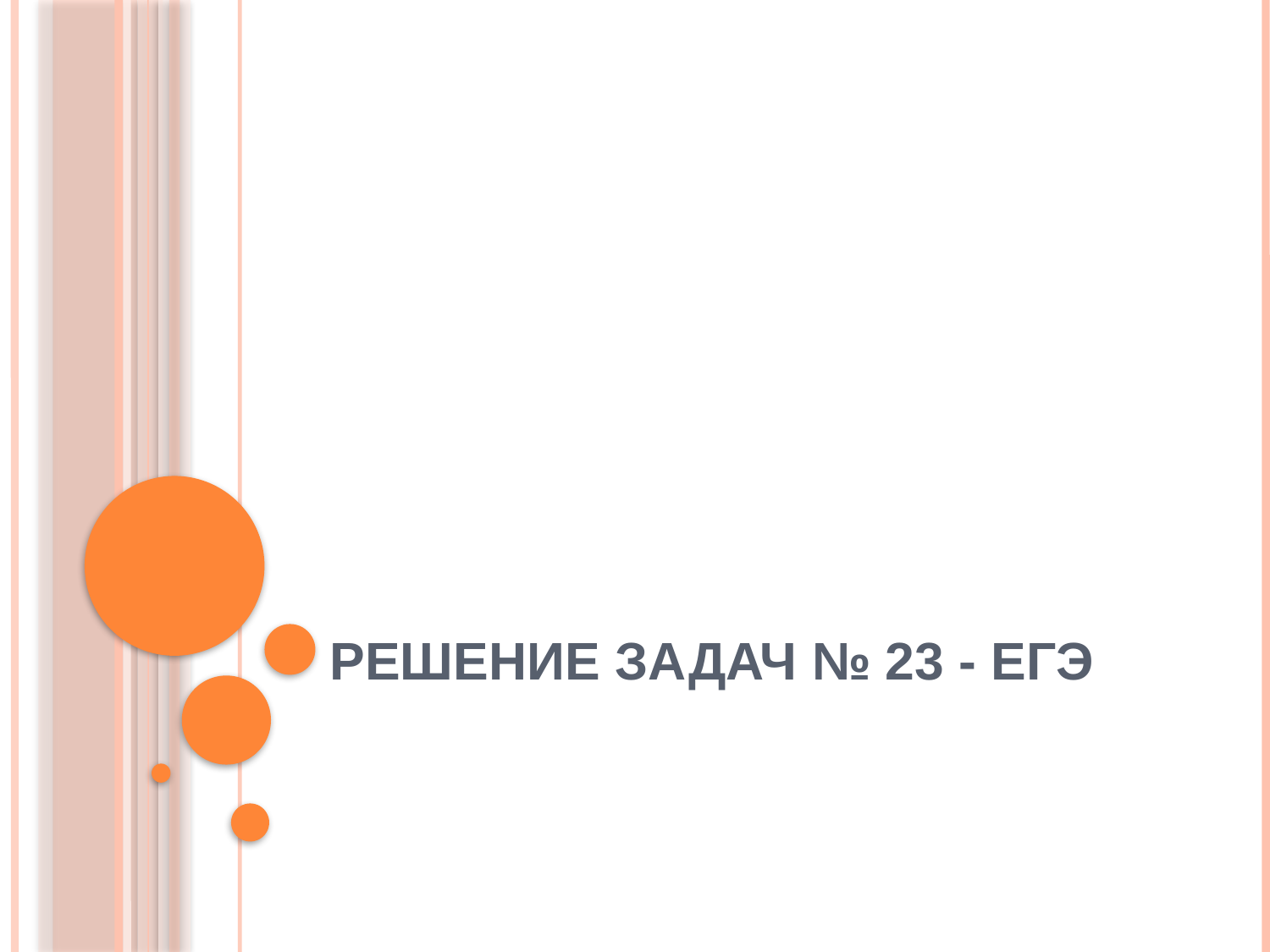

# Решение задач № 23 - ЕГЭ